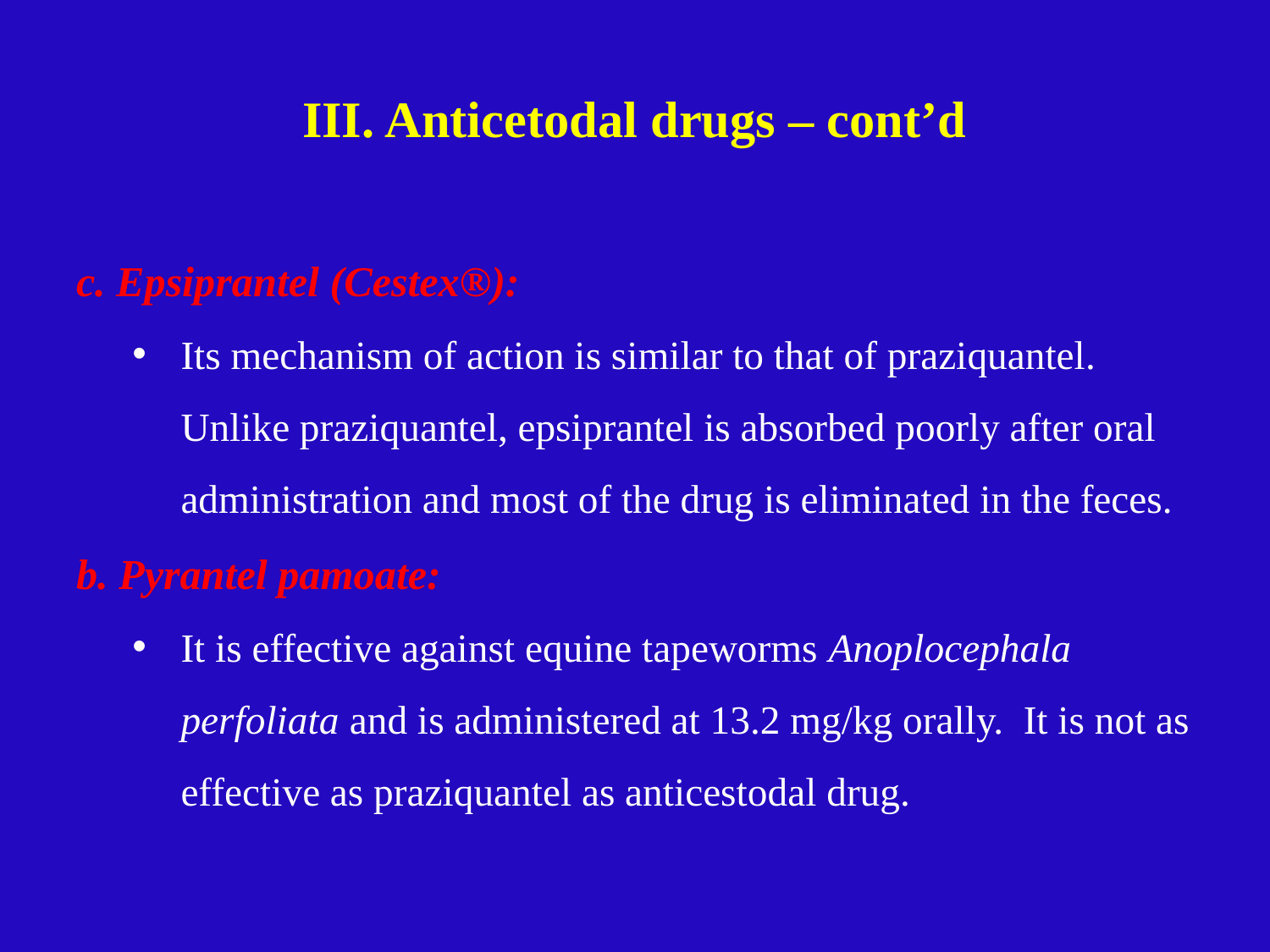

# III. Anticetodal drugs – cont’d
c. Epsiprantel (Cestex®):
Its mechanism of action is similar to that of praziquantel.  Unlike praziquantel, epsiprantel is absorbed poorly after oral administration and most of the drug is eliminated in the feces.
b. Pyrantel pamoate:
It is effective against equine tapeworms Anoplocephala perfoliata and is administered at 13.2 mg/kg orally.  It is not as effective as praziquantel as anticestodal drug.